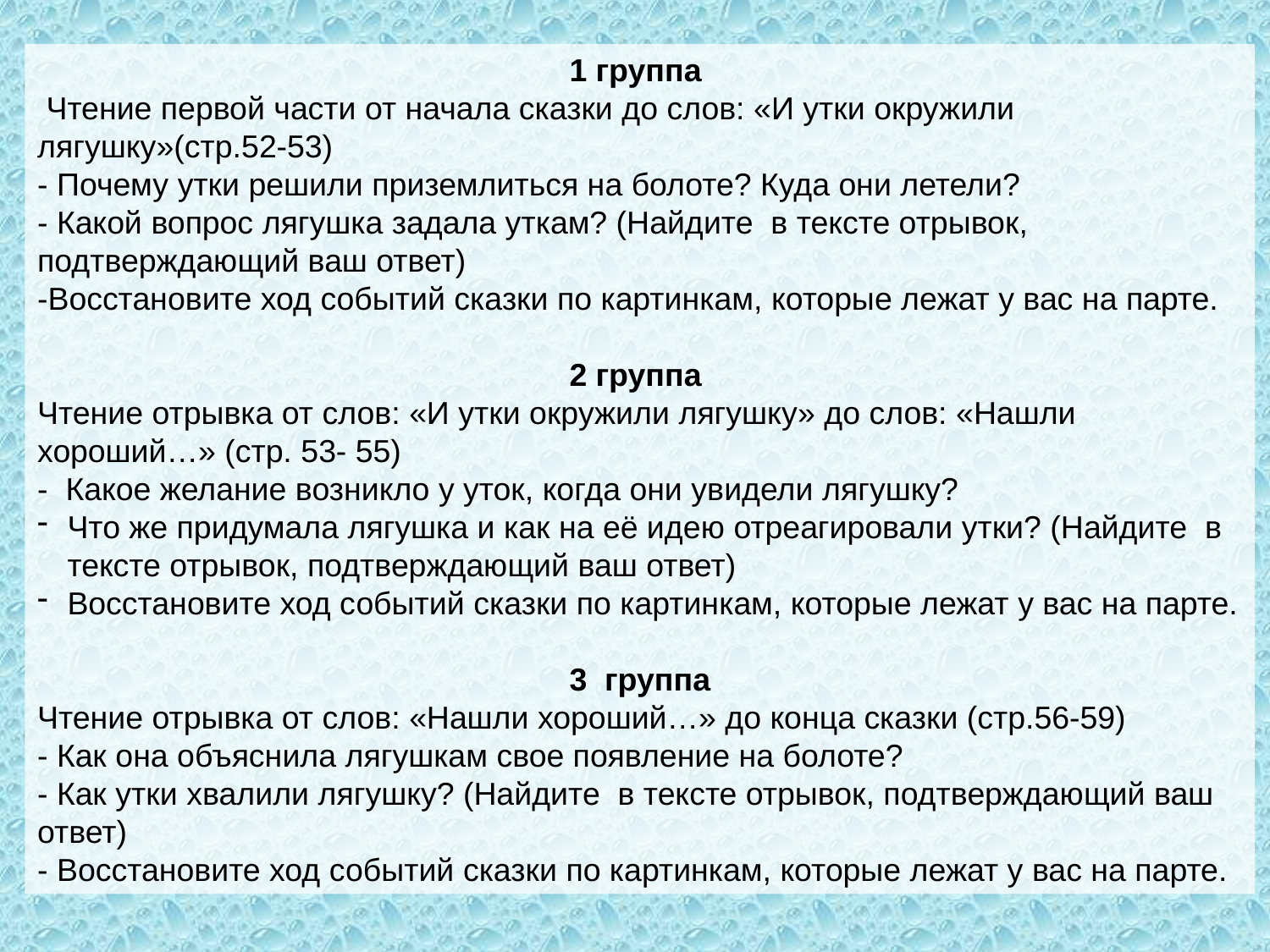

1 группа
 Чтение первой части от начала сказки до слов: «И утки окружили лягушку»(стр.52-53)
- Почему утки решили приземлиться на болоте? Куда они летели?
- Какой вопрос лягушка задала уткам? (Найдите  в тексте отрывок, подтверждающий ваш ответ)
-Восстановите ход событий сказки по картинкам, которые лежат у вас на парте.
2 группа
Чтение отрывка от слов: «И утки окружили лягушку» до слов: «Нашли хороший…» (стр. 53- 55)
-  Какое желание возникло у уток, когда они увидели лягушку?
Что же придумала лягушка и как на её идею отреагировали утки? (Найдите  в тексте отрывок, подтверждающий ваш ответ)
Восстановите ход событий сказки по картинкам, которые лежат у вас на парте.
3  группа
Чтение отрывка от слов: «Нашли хороший…» до конца сказки (стр.56-59)
- Как она объяснила лягушкам свое появление на болоте?
- Как утки хвалили лягушку? (Найдите  в тексте отрывок, подтверждающий ваш ответ)
- Восстановите ход событий сказки по картинкам, которые лежат у вас на парте.